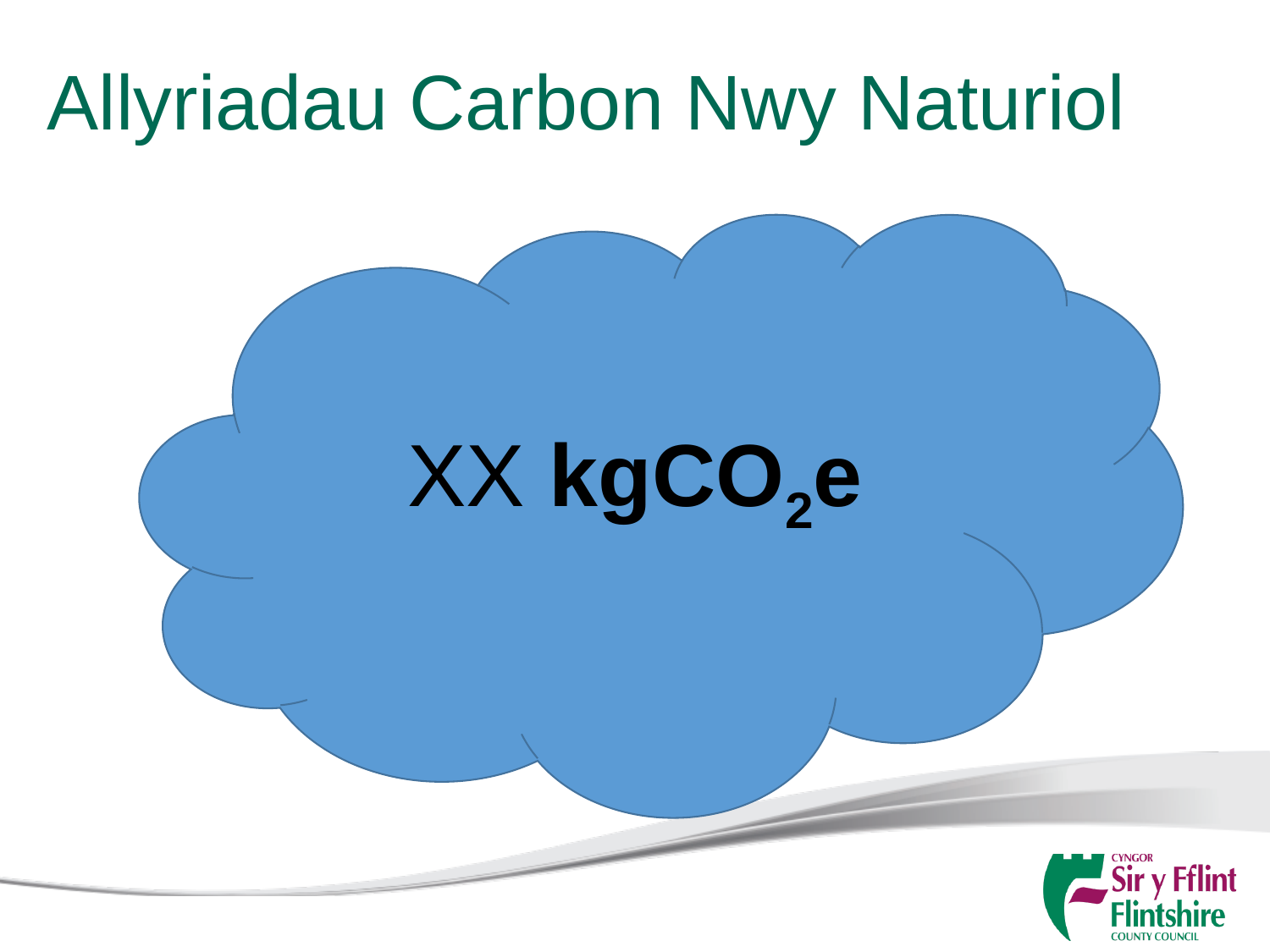

# Allyriadau Carbon Nwy Naturiol

 XX kgCO2e